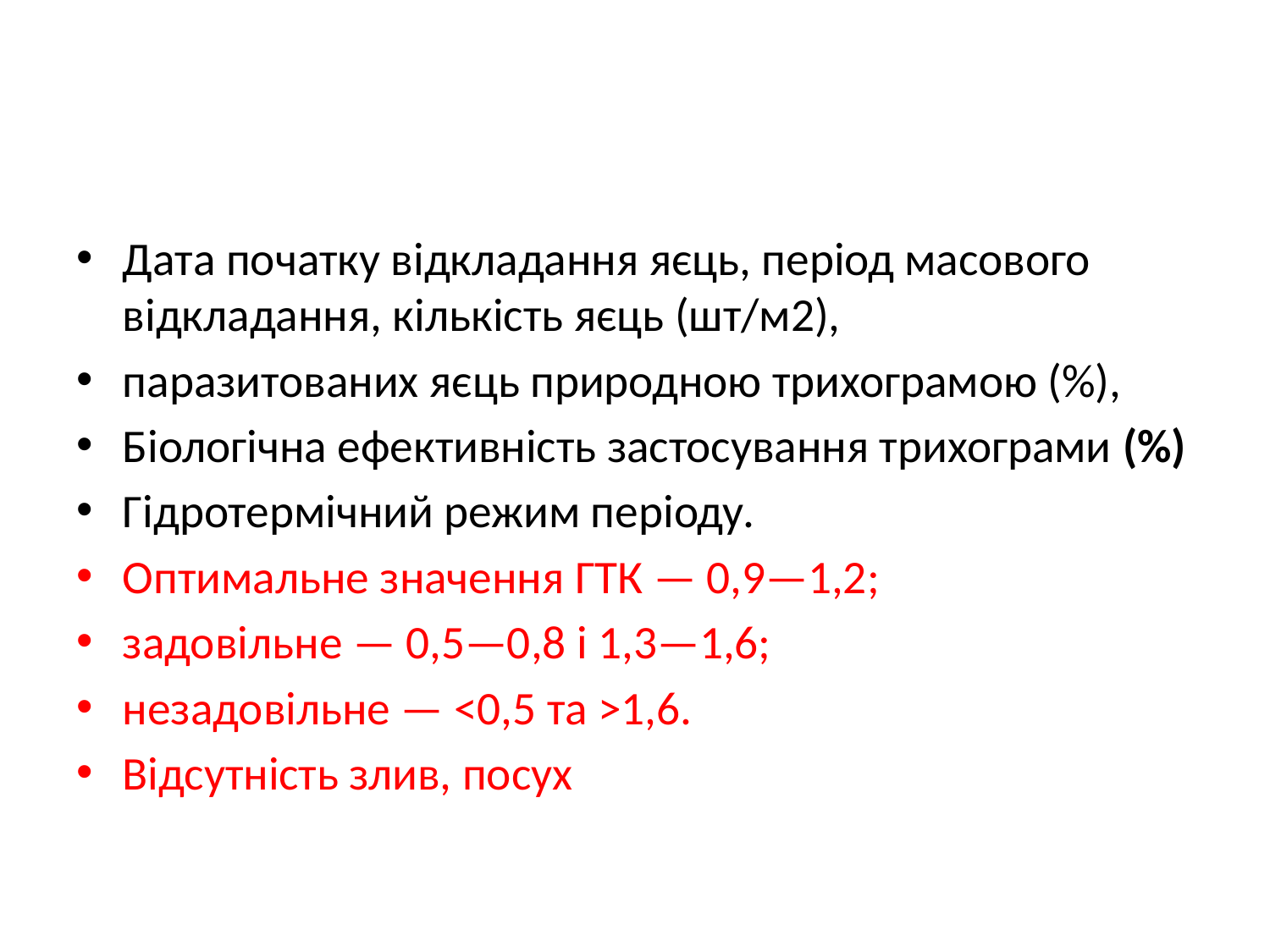

#
Дата початку відкладання яєць, період масового відкладання, кількість яєць (шт/м2),
паразитованих яєць природною трихограмою (%),
Біологічна ефективність застосування трихограми (%)
Гідротермічний режим періоду.
Оптимальне значення ГТК — 0,9—1,2;
задовільне — 0,5—0,8 і 1,3—1,6;
незадовільне — <0,5 та >1,6.
Відсутність злив, посух